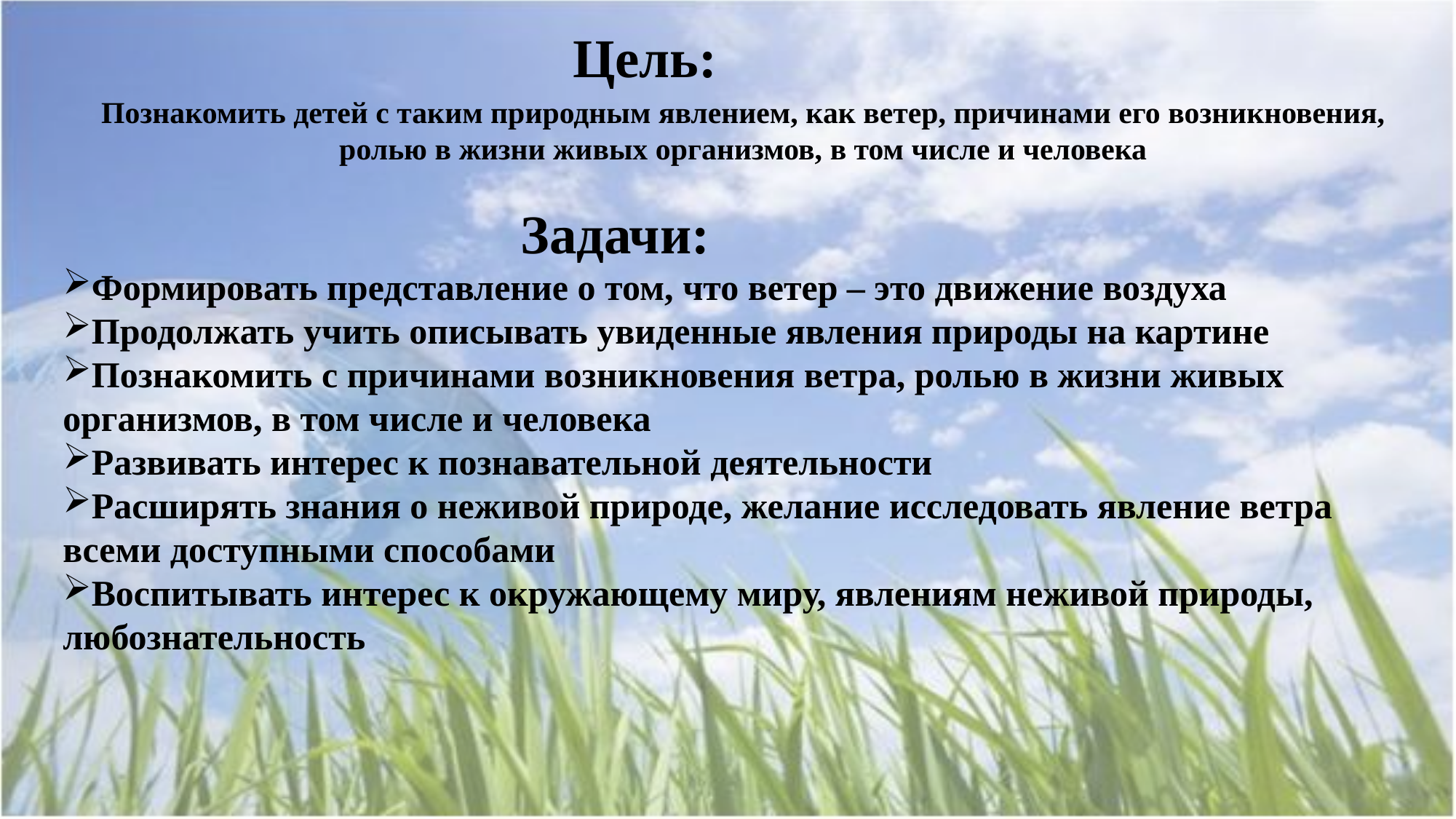

Цель:
Познакомить детей с таким природным явлением, как ветер, причинами его возникновения, ролью в жизни живых организмов, в том числе и человека
Задачи:
Формировать представление о том, что ветер – это движение воздуха
Продолжать учить описывать увиденные явления природы на картине
Познакомить с причинами возникновения ветра, ролью в жизни живых организмов, в том числе и человека
Развивать интерес к познавательной деятельности
Расширять знания о неживой природе, желание исследовать явление ветра всеми доступными способами
Воспитывать интерес к окружающему миру, явлениям неживой природы, любознательность